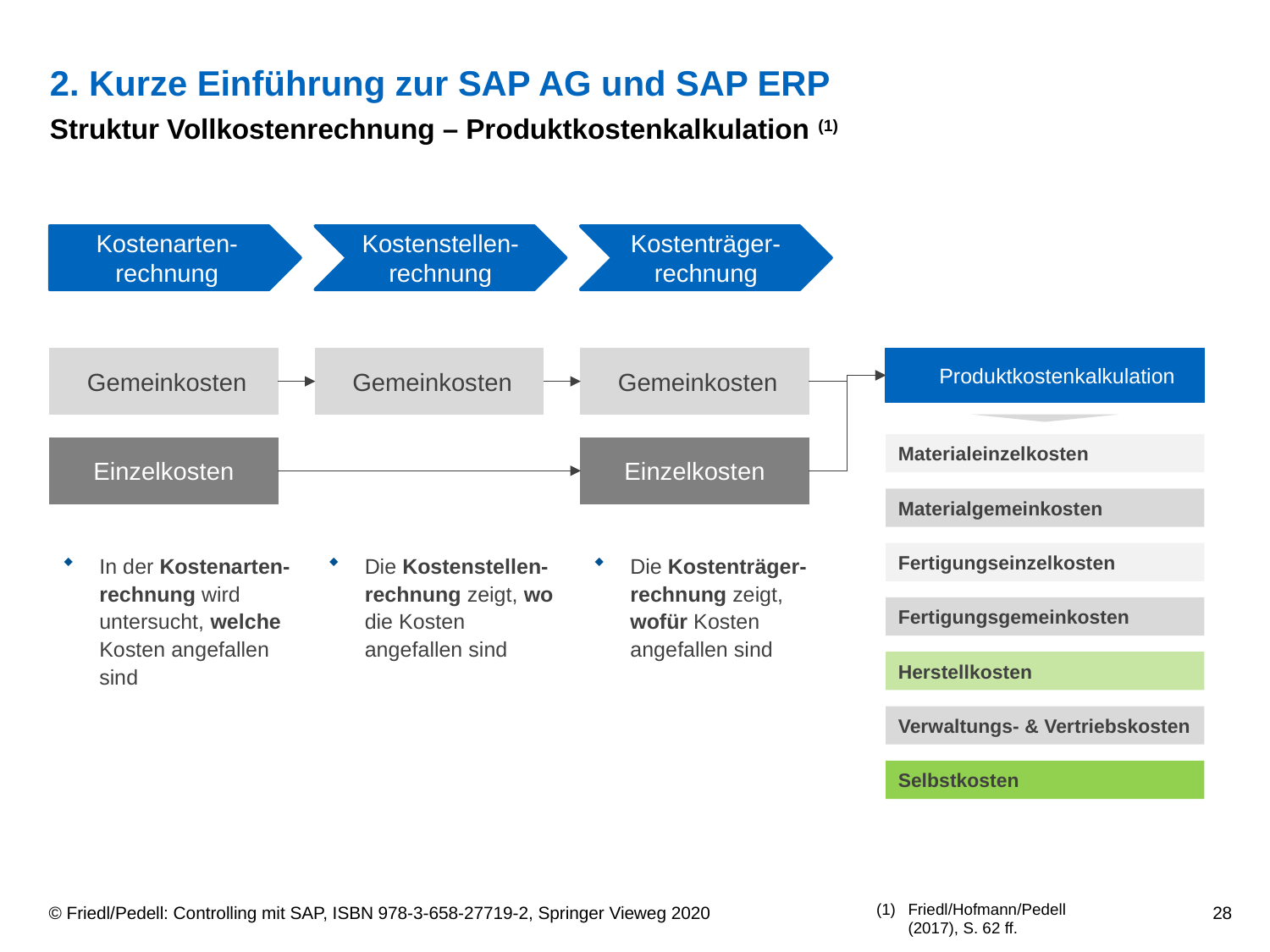

# 2. Kurze Einführung zur SAP AG und SAP ERP
Struktur Vollkostenrechnung – Produktkostenkalkulation (1)
Kostenarten-
rechnung
Kostenstellen-
rechnung
Kostenträger-rechnung
Gemeinkosten
Gemeinkosten
Gemeinkosten
Produktkostenkalkulation

Materialeinzelkosten
Einzelkosten
Einzelkosten
Materialgemeinkosten
Fertigungseinzelkosten
In der Kostenarten-rechnung wird untersucht, welche Kosten angefallen sind
Die Kostenstellen-rechnung zeigt, wo die Kosten angefallen sind
Die Kostenträger-rechnung zeigt, wofür Kosten angefallen sind
Fertigungsgemeinkosten
Herstellkosten
Verwaltungs- & Vertriebskosten
Selbstkosten
Friedl/Hofmann/Pedell (2017), S. 62 ff.
© Friedl/Pedell: Controlling mit SAP, ISBN 978-3-658-27719-2, Springer Vieweg 2020
28